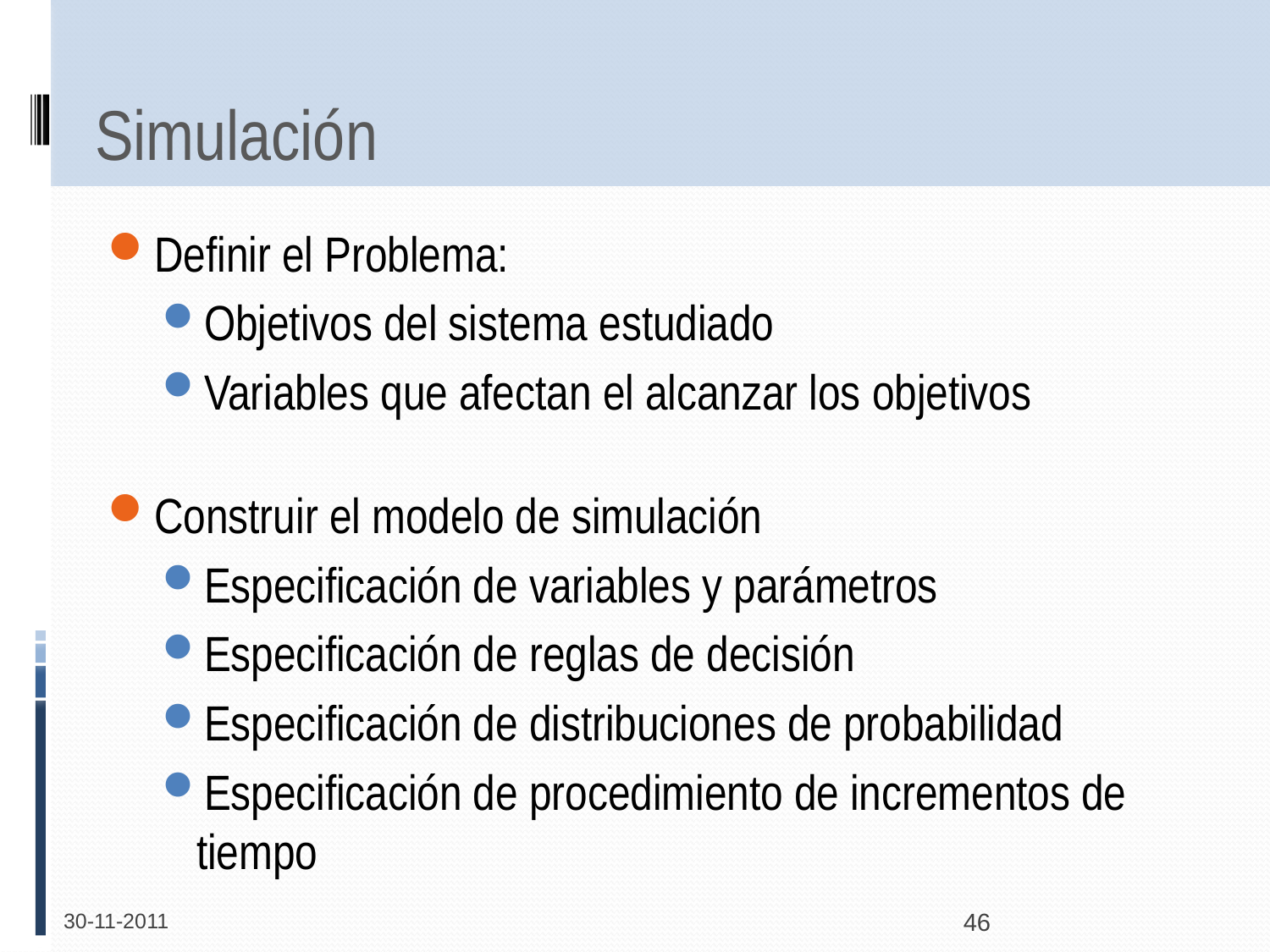

# Simulación
Definir el Problema:
Objetivos del sistema estudiado
Variables que afectan el alcanzar los objetivos

Construir el modelo de simulación
Especificación de variables y parámetros
Especificación de reglas de decisión
Especificación de distribuciones de probabilidad
Especificación de procedimiento de incrementos de tiempo

30-11-2011
46